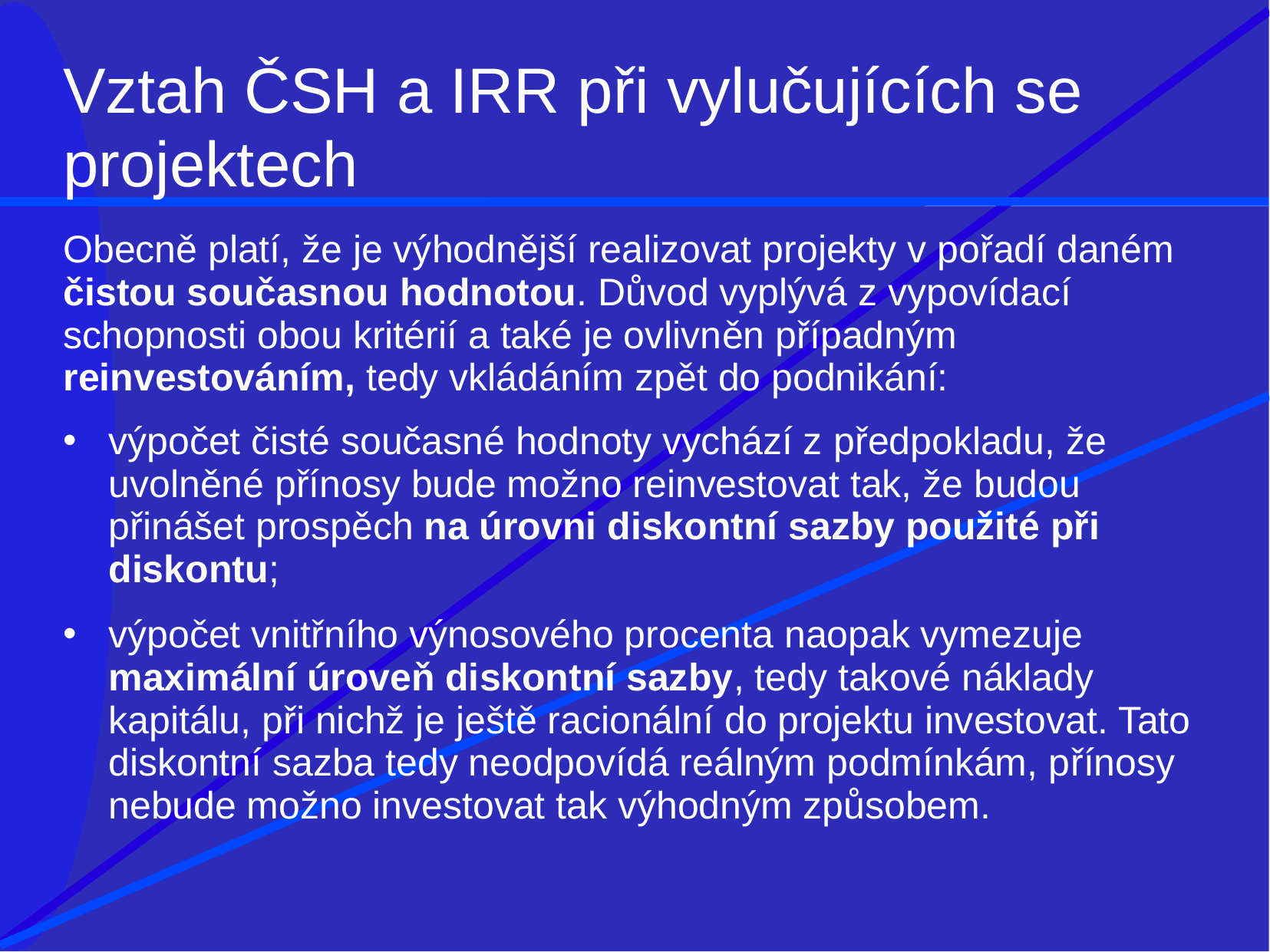

# Vztah ČSH a IRR při vylučujících se
projektech
Obecně platí, že je výhodnější realizovat projekty v pořadí daném čistou současnou hodnotou. Důvod vyplývá z vypovídací schopnosti obou kritérií a také je ovlivněn případným reinvestováním, tedy vkládáním zpět do podnikání:
výpočet čisté současné hodnoty vychází z předpokladu, že uvolněné přínosy bude možno reinvestovat tak, že budou přinášet prospěch na úrovni diskontní sazby použité při diskontu;
výpočet vnitřního výnosového procenta naopak vymezuje maximální úroveň diskontní sazby, tedy takové náklady kapitálu, při nichž je ještě racionální do projektu investovat. Tato diskontní sazba tedy neodpovídá reálným podmínkám, přínosy nebude možno investovat tak výhodným způsobem.